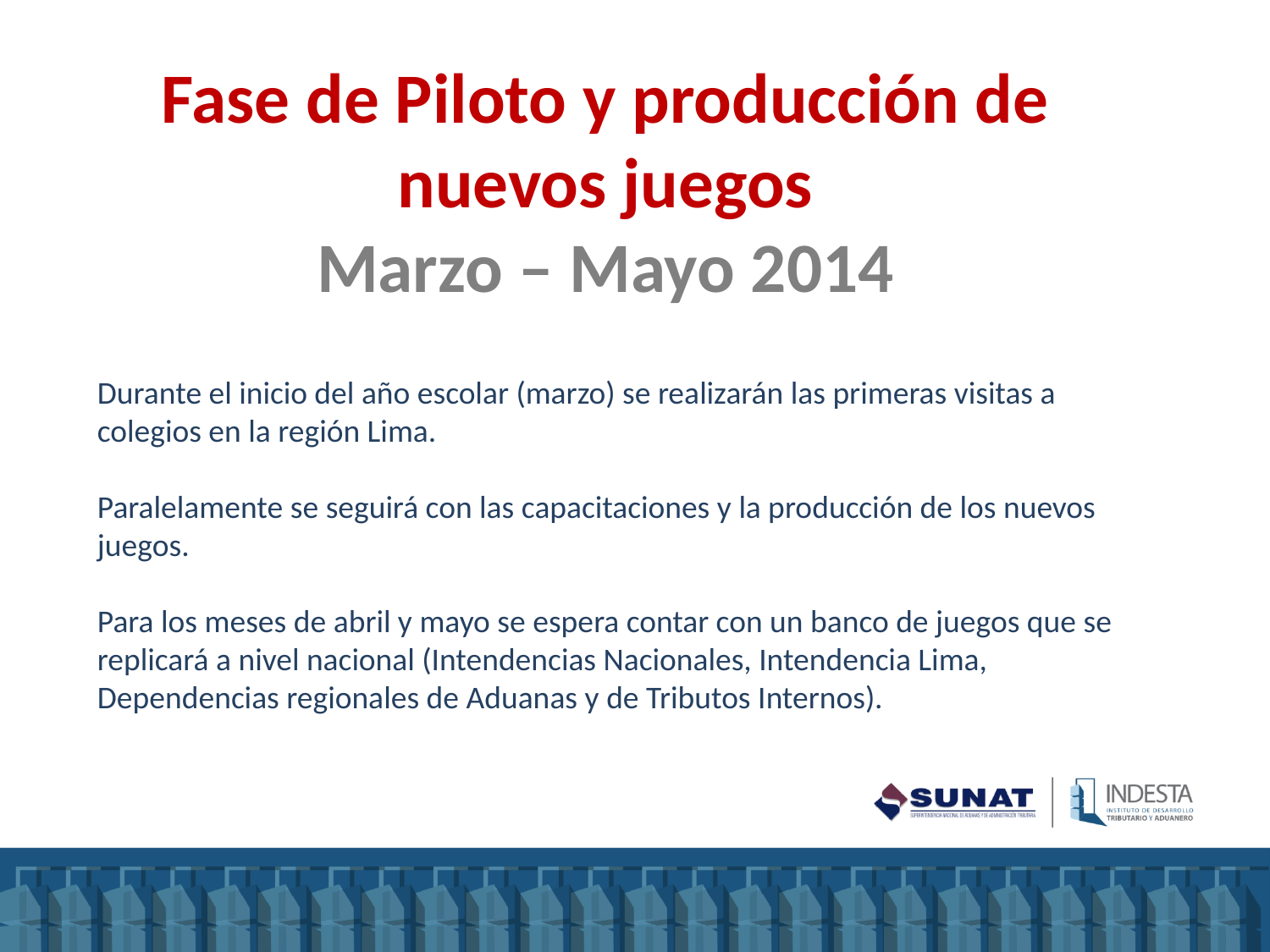

Fase de Piloto y producción de nuevos juegos
Marzo – Mayo 2014
Durante el inicio del año escolar (marzo) se realizarán las primeras visitas a colegios en la región Lima.

Paralelamente se seguirá con las capacitaciones y la producción de los nuevos juegos.

Para los meses de abril y mayo se espera contar con un banco de juegos que se replicará a nivel nacional (Intendencias Nacionales, Intendencia Lima, Dependencias regionales de Aduanas y de Tributos Internos).